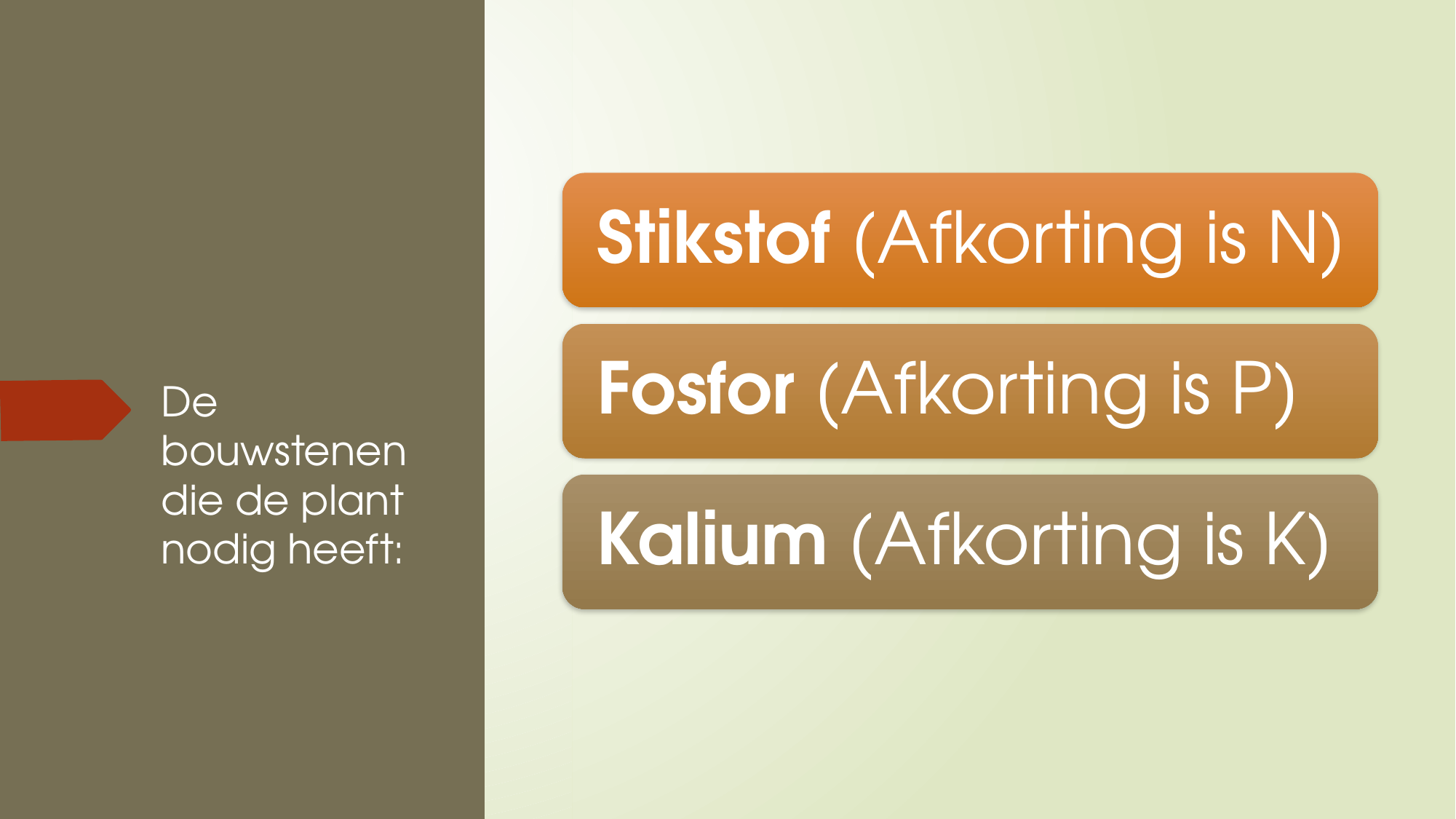

Stikstof (Afkorting is N)
Fosfor (Afkorting is P)
Kalium (Afkorting is K)
# De bouwstenen die de plant nodig heeft: